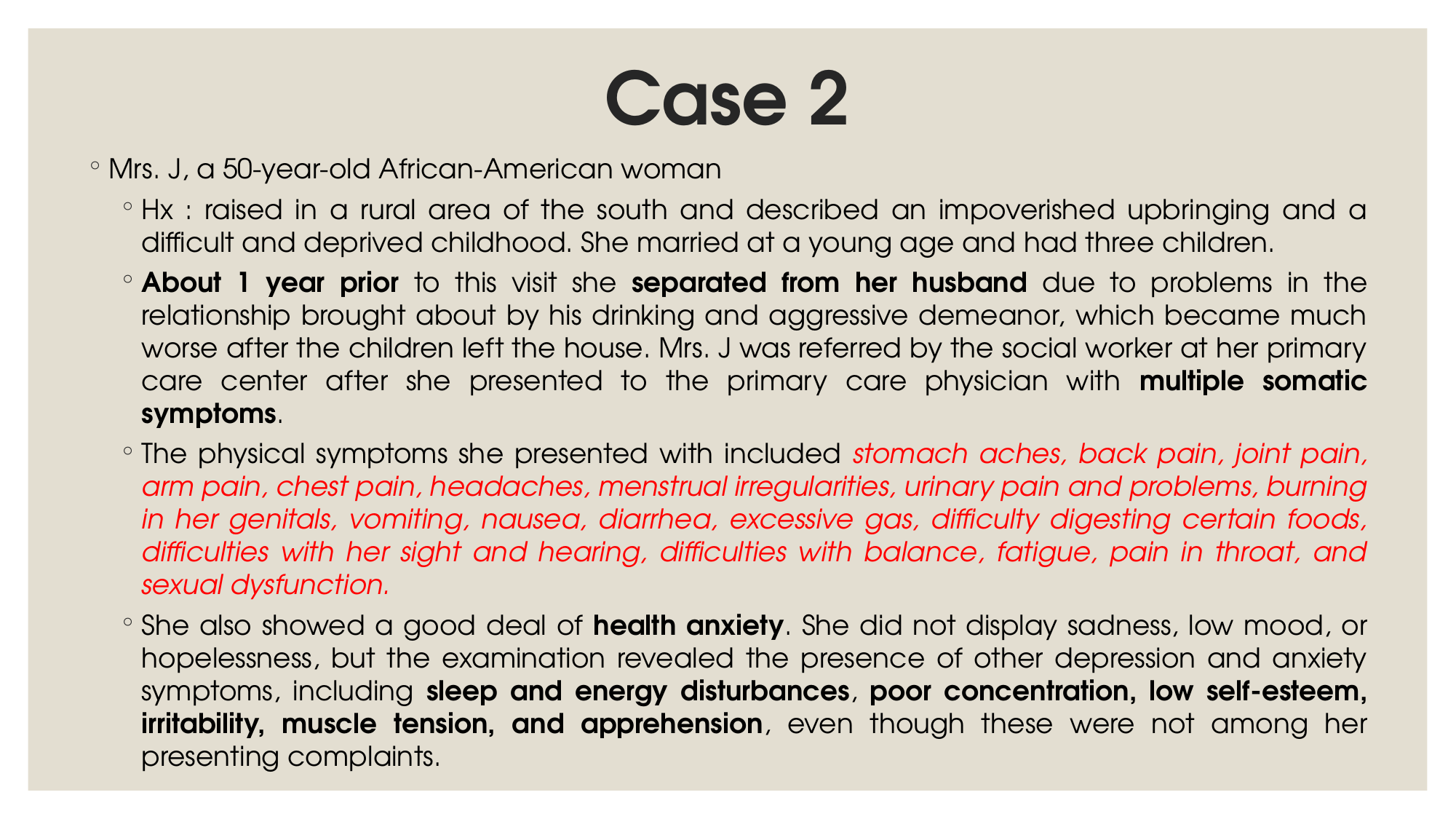

# Case 2
Mrs. J, a 50-year-old African-American woman
Hx : raised in a rural area of the south and described an impoverished upbringing and a difficult and deprived childhood. She married at a young age and had three children.
About 1 year prior to this visit she separated from her husband due to problems in the relationship brought about by his drinking and aggressive demeanor, which became much worse after the children left the house. Mrs. J was referred by the social worker at her primary care center after she presented to the primary care physician with multiple somatic symptoms.
The physical symptoms she presented with included stomach aches, back pain, joint pain, arm pain, chest pain, headaches, menstrual irregularities, urinary pain and problems, burning in her genitals, vomiting, nausea, diarrhea, excessive gas, difficulty digesting certain foods, difficulties with her sight and hearing, difficulties with balance, fatigue, pain in throat, and sexual dysfunction.
She also showed a good deal of health anxiety. She did not display sadness, low mood, or hopelessness, but the examination revealed the presence of other depression and anxiety symptoms, including sleep and energy disturbances, poor concentration, low self-esteem, irritability, muscle tension, and apprehension, even though these were not among her presenting complaints.